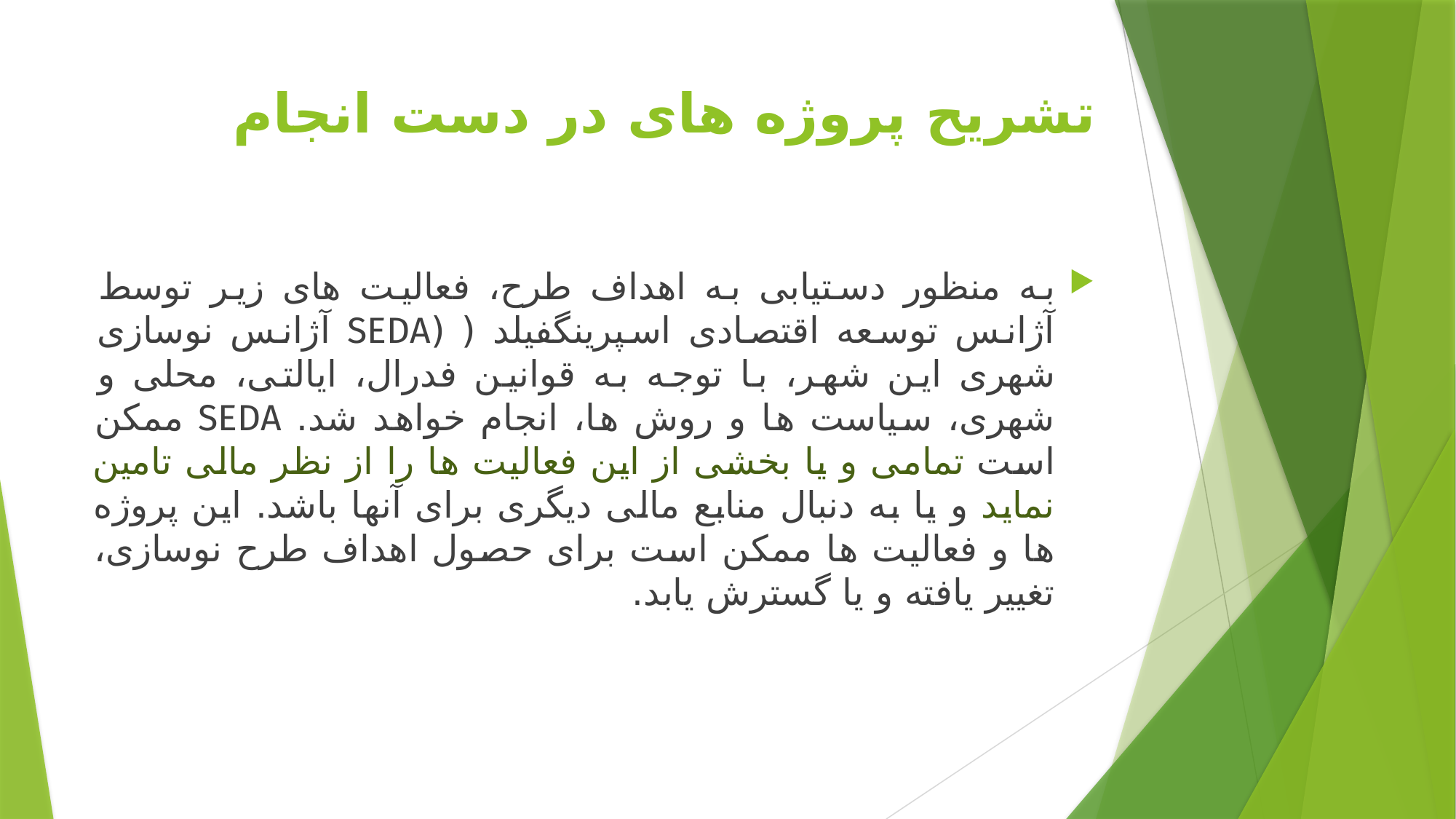

# تشریح پروژه های در دست انجام
به منظور دستیابی به اهداف طرح، فعالیت های زیر توسط آژانس توسعه اقتصادی اسپرینگفیلد ( (SEDA آژانس نوسازی شهری این شهر، با توجه به قوانین فدرال، ایالتی، محلی و شهری، سیاست ها و روش ها، انجام خواهد شد. SEDA ممکن است تمامی و یا بخشی از این فعالیت ها را از نظر مالی تامین نماید و یا به دنبال منابع مالی دیگری برای آنها باشد. این پروژه ها و فعالیت ها ممکن است برای حصول اهداف طرح نوسازی، تغییر یافته و یا گسترش یابد.